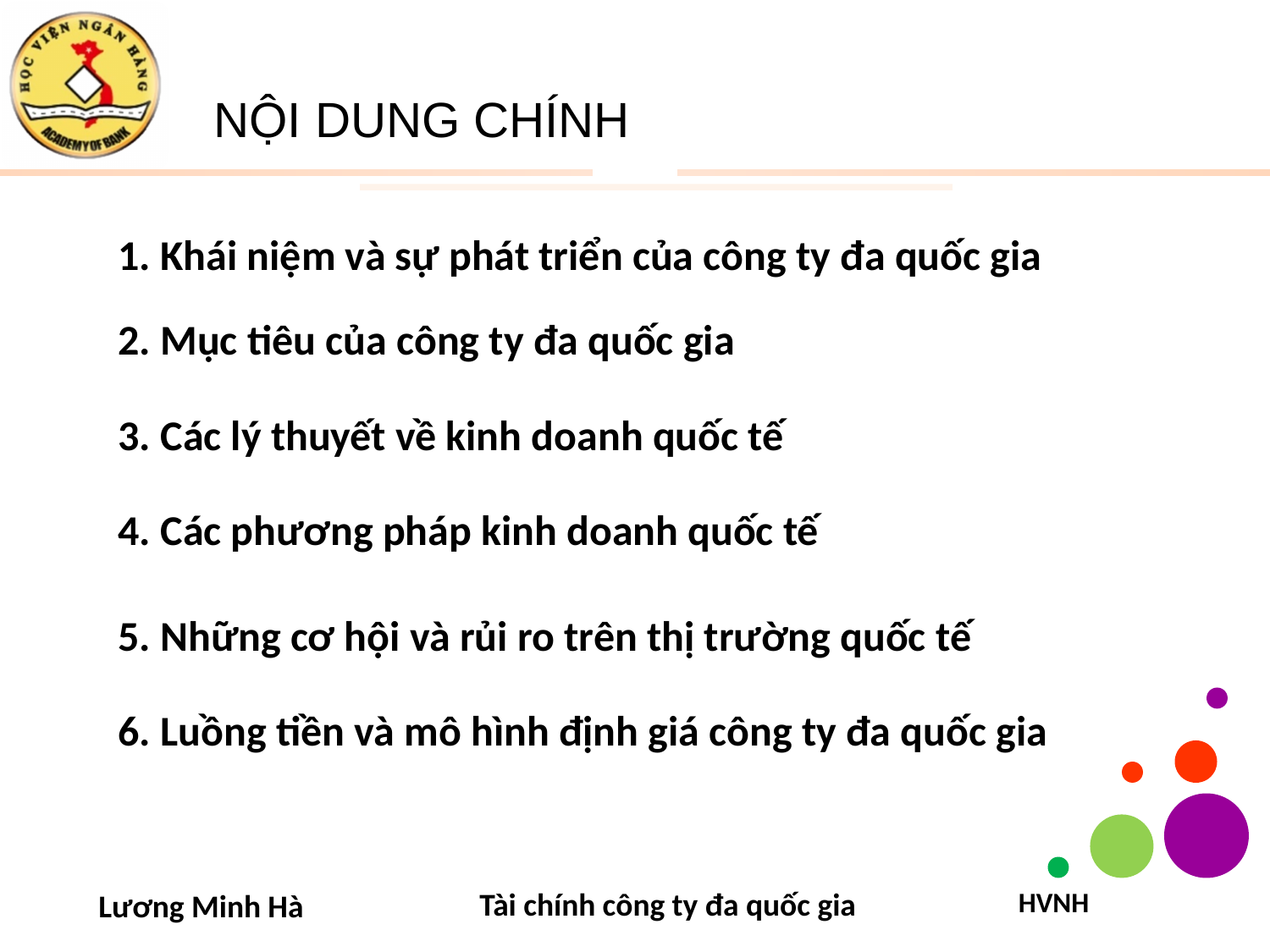

# NỘI DUNG CHÍNH
1. Khái niệm và sự phát triển của công ty đa quốc gia
2. Mục tiêu của công ty đa quốc gia
3. Các lý thuyết về kinh doanh quốc tế
4. Các phương pháp kinh doanh quốc tế
5. Những cơ hội và rủi ro trên thị trường quốc tế
6. Luồng tiền và mô hình định giá công ty đa quốc gia